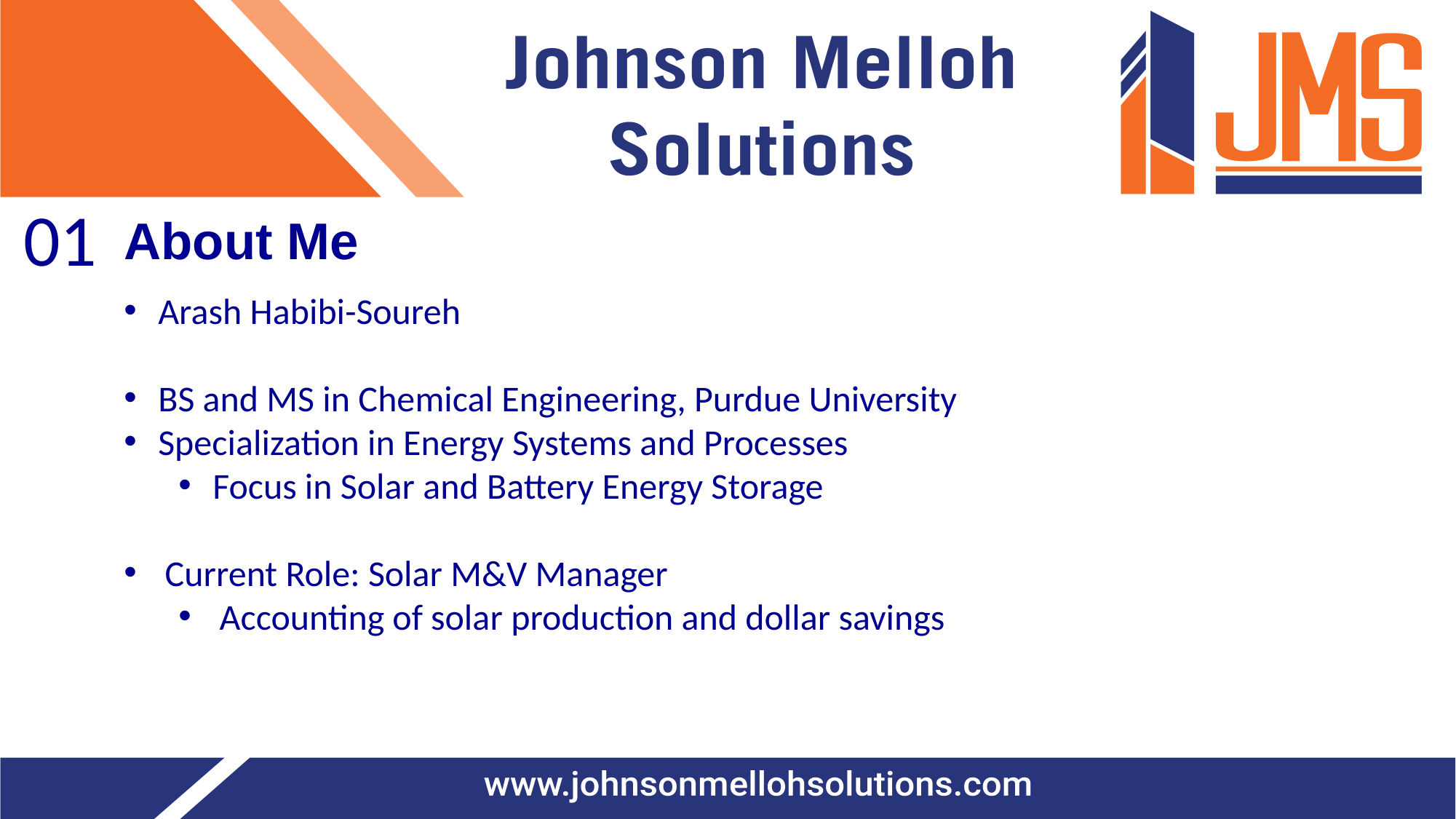

# About Me
01

Arash Habibi-Soureh

BS and MS in Chemical Engineering, Purdue University
Specialization in Energy Systems and Processes
Focus in Solar and Battery Energy Storage

Current Role: Solar M&V Manager
Accounting of solar production and dollar savings

04

05